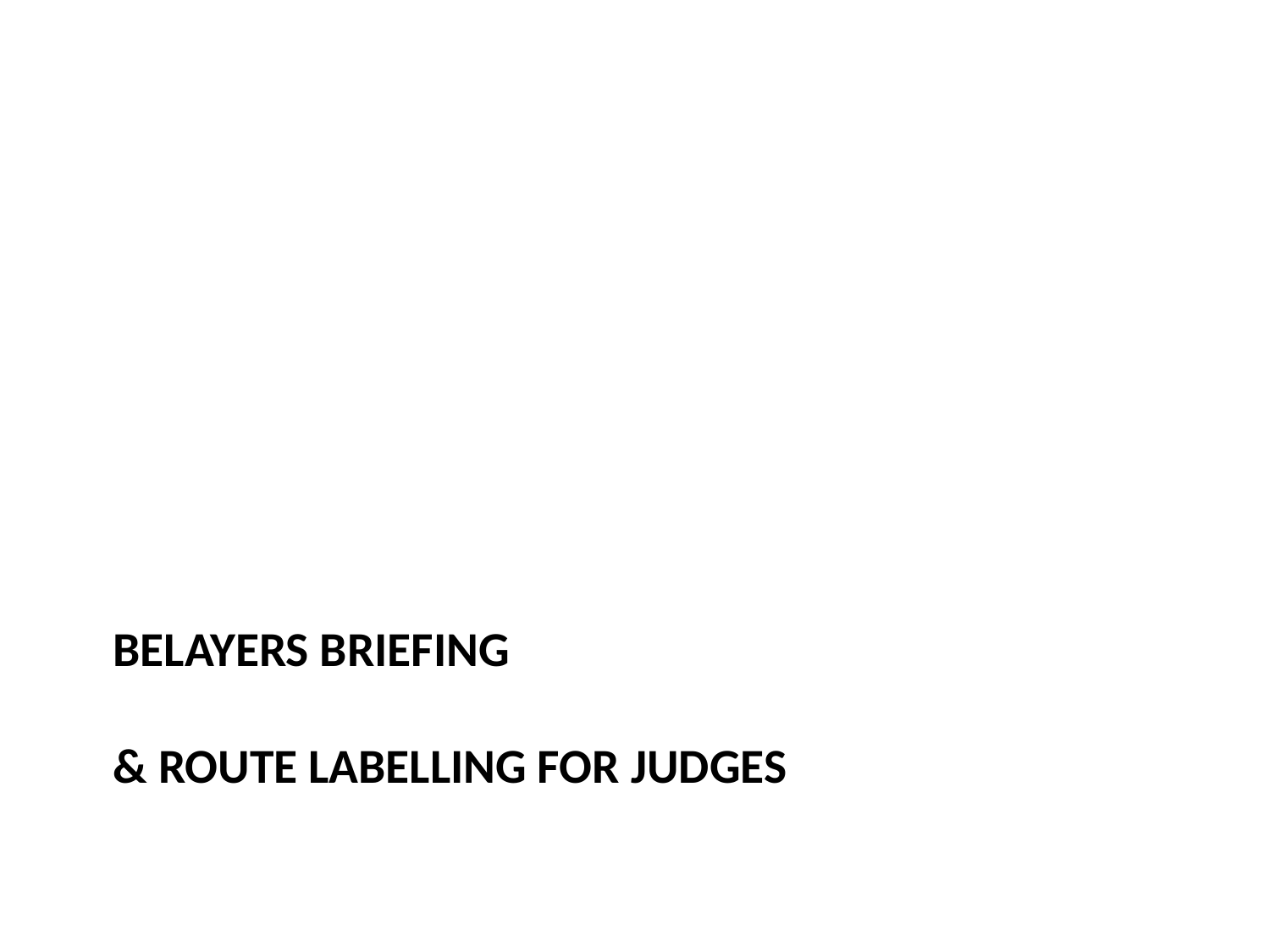

# Belayers briefing & Route Labelling for judges